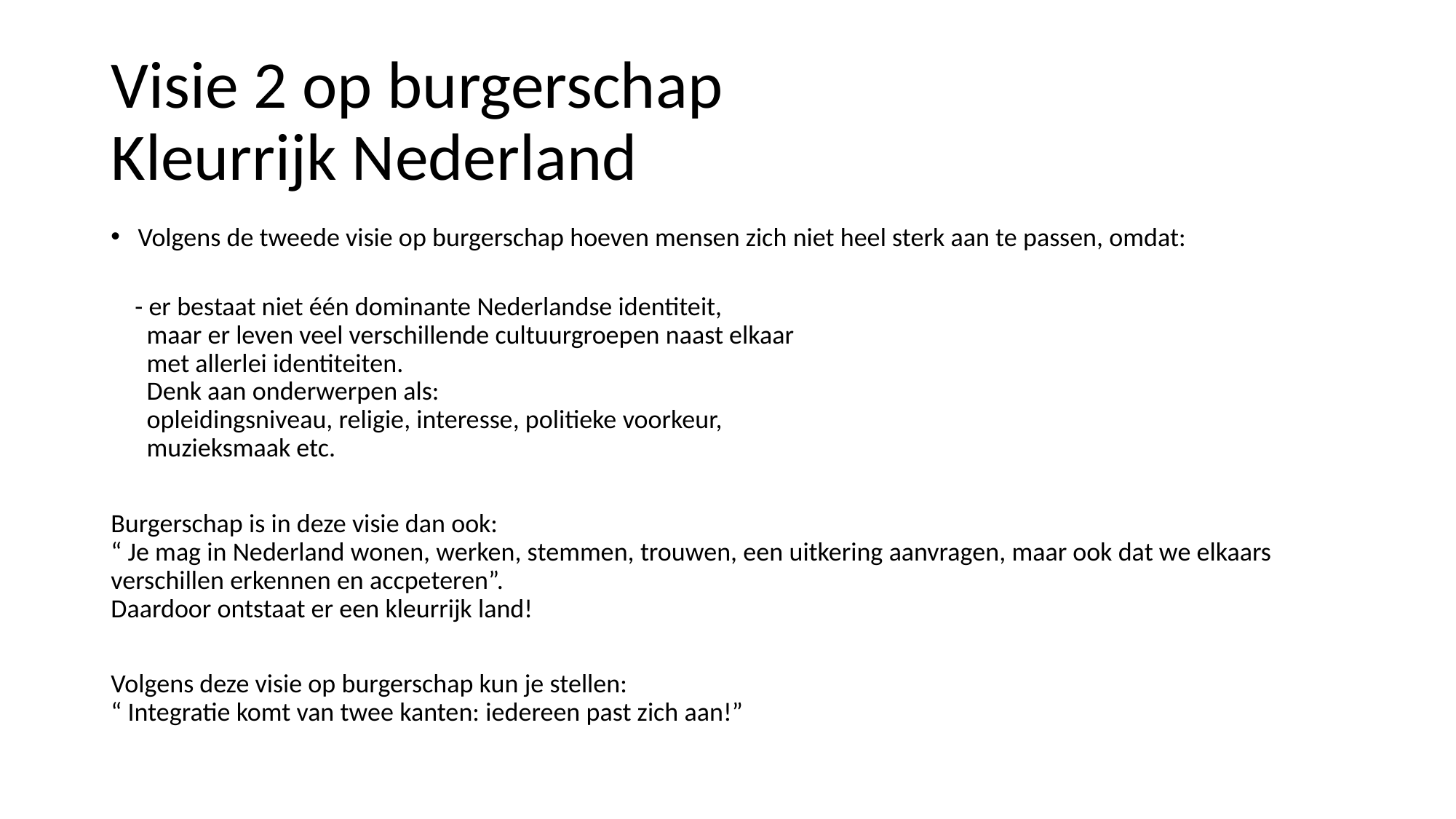

# Visie 2 op burgerschap Kleurrijk Nederland
Volgens de tweede visie op burgerschap hoeven mensen zich niet heel sterk aan te passen, omdat:
    - er bestaat niet één dominante Nederlandse identiteit,
      maar er leven veel verschillende cultuurgroepen naast elkaar
      met allerlei identiteiten.
      Denk aan onderwerpen als:
      opleidingsniveau, religie, interesse, politieke voorkeur,
      muzieksmaak etc.

Burgerschap is in deze visie dan ook:
“ Je mag in Nederland wonen, werken, stemmen, trouwen, een uitkering aanvragen, maar ook dat we elkaars verschillen erkennen en accpeteren”.
Daardoor ontstaat er een kleurrijk land!

Volgens deze visie op burgerschap kun je stellen:
“ Integratie komt van twee kanten: iedereen past zich aan!”